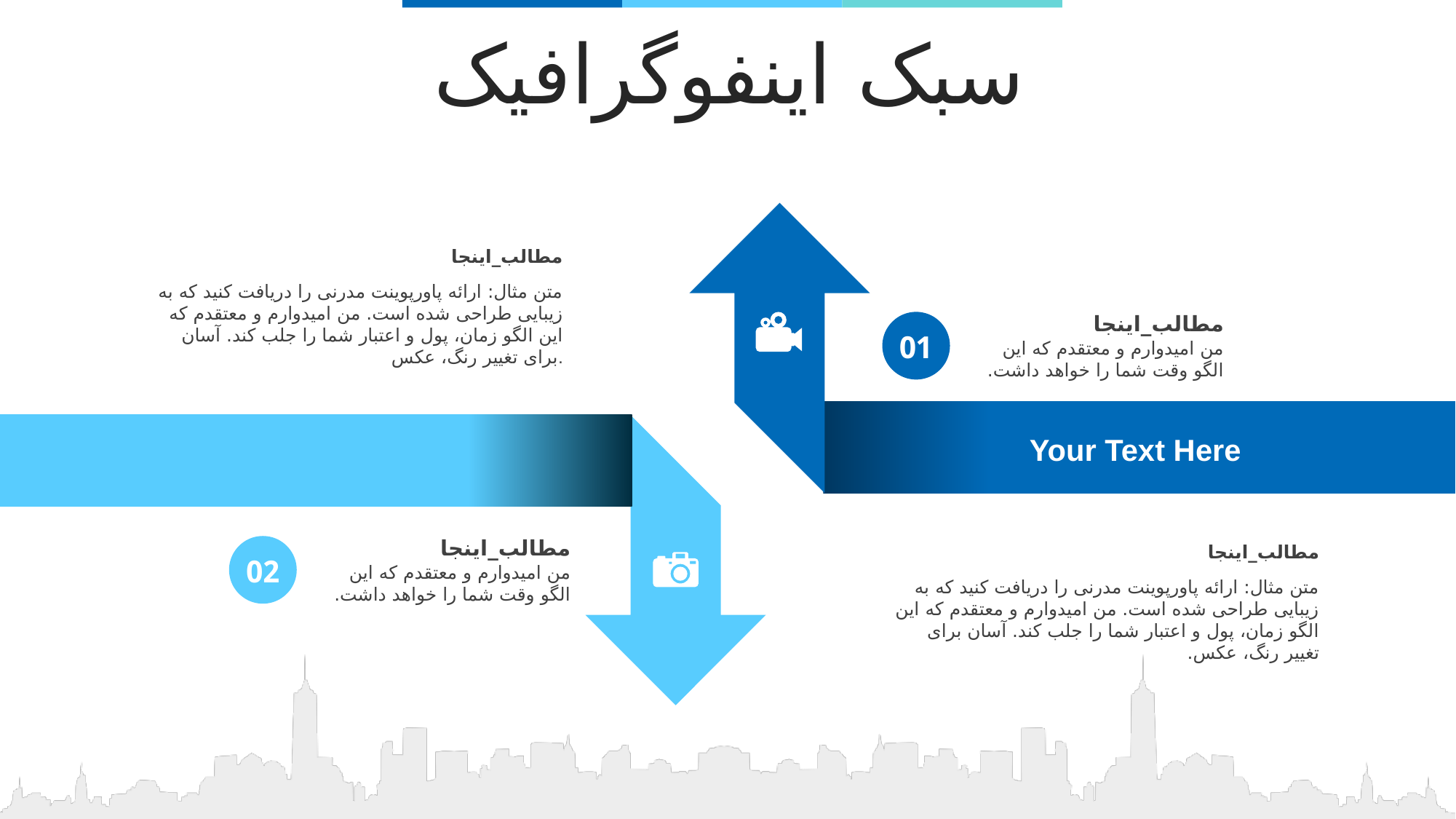

سبک اینفوگرافیک

مطالب_اینجا
متن مثال: ارائه پاورپوینت مدرنی را دریافت کنید که به زیبایی طراحی شده است. من امیدوارم و معتقدم که این الگو زمان، پول و اعتبار شما را جلب کند. آسان برای تغییر رنگ، عکس.
مطالب_اینجا

01
من امیدوارم و معتقدم که این الگو وقت شما را خواهد داشت.

Your Text Here
Your Text Here
مطالب_اینجا

02
من امیدوارم و معتقدم که این الگو وقت شما را خواهد داشت.
مطالب_اینجا
متن مثال: ارائه پاورپوینت مدرنی را دریافت کنید که به زیبایی طراحی شده است. من امیدوارم و معتقدم که این الگو زمان، پول و اعتبار شما را جلب کند. آسان برای تغییر رنگ، عکس.